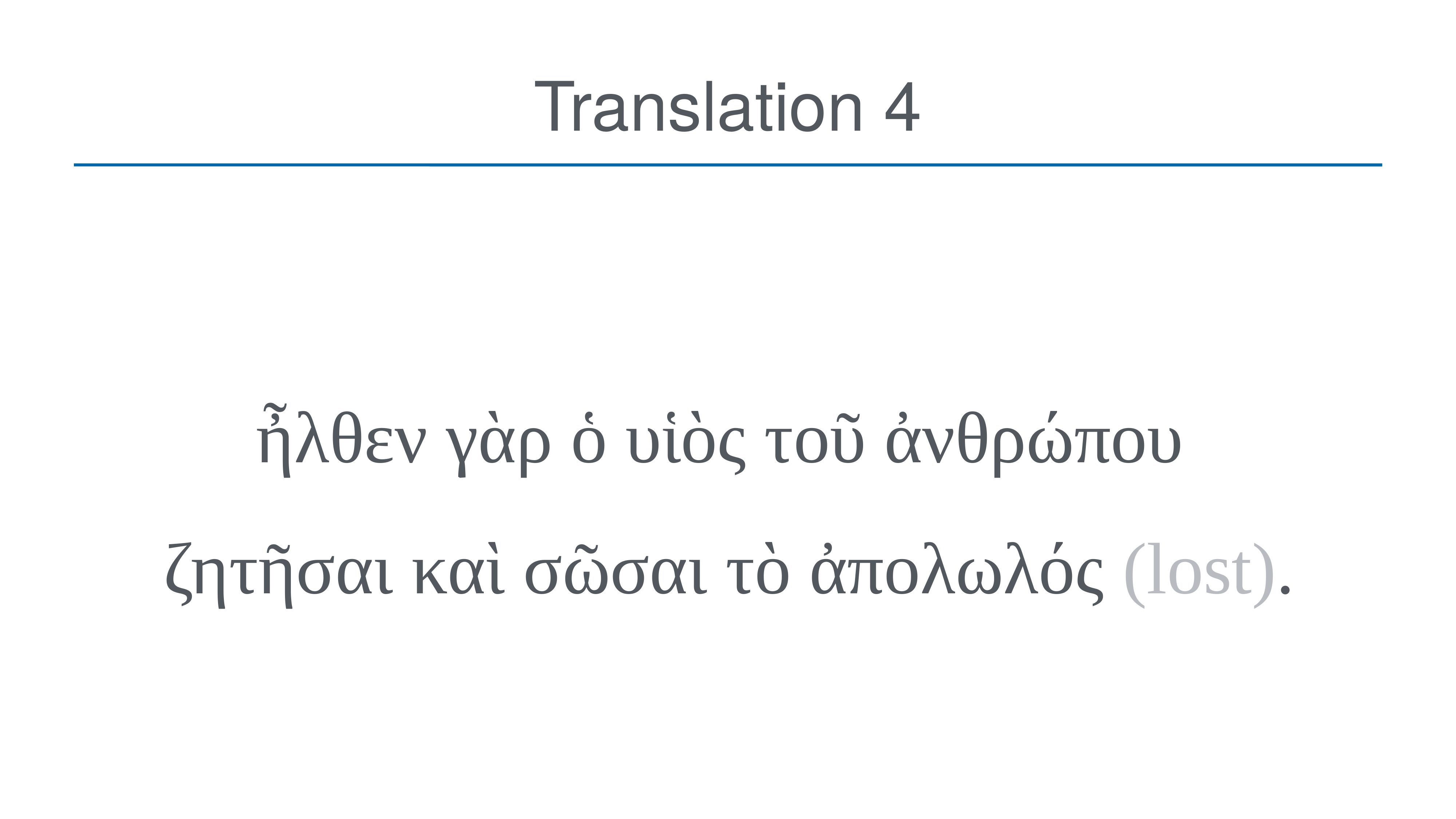

# Translation 4
ἦλθεν γὰρ ὁ υἱὸς τοῦ ἀνθρώπου
ζητῆσαι καὶ σῶσαι τὸ ἀπολωλός (lost).